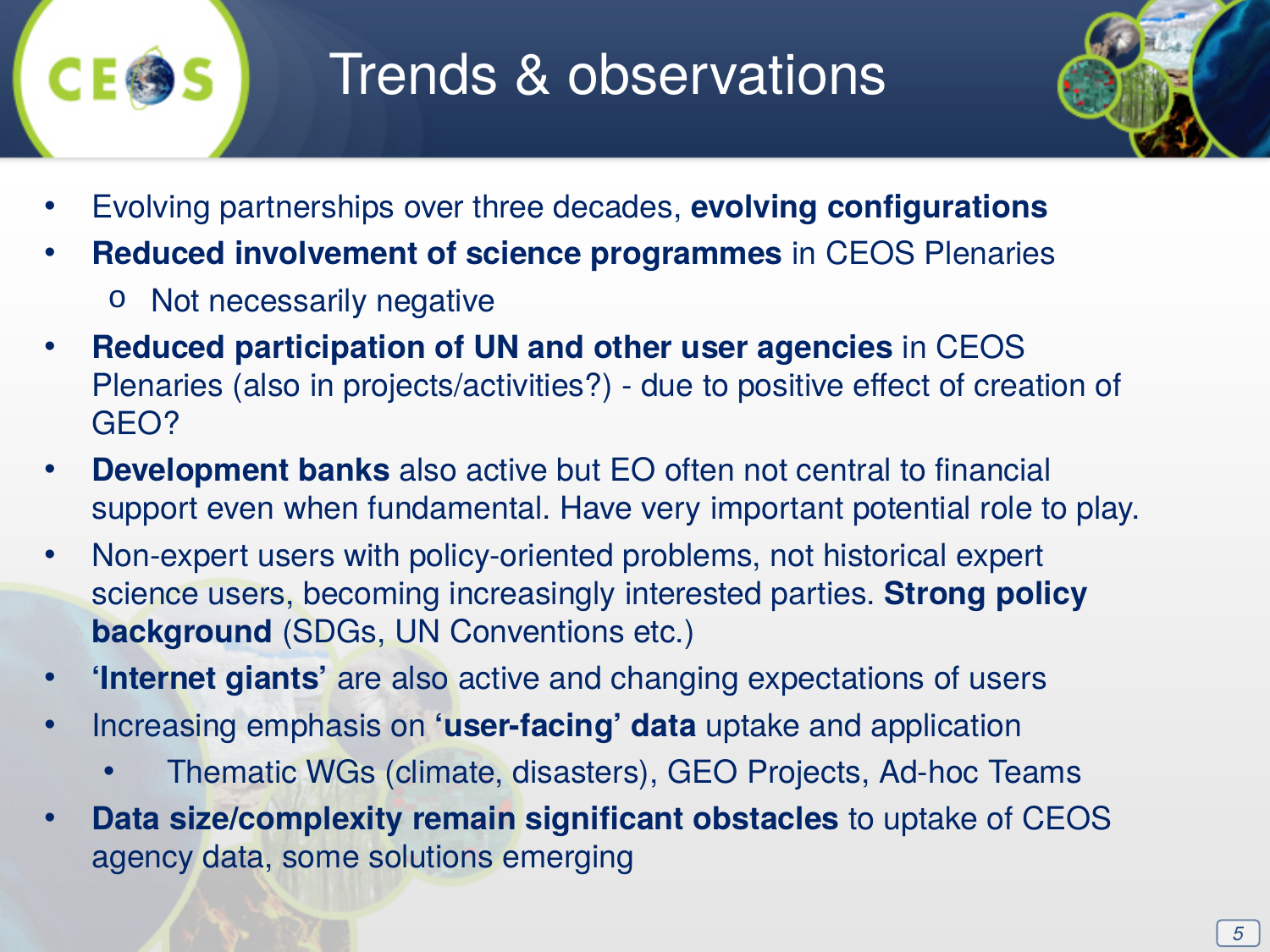

Trends & observations
Evolving partnerships over three decades, evolving configurations
Reduced involvement of science programmes in CEOS Plenaries
Not necessarily negative
Reduced participation of UN and other user agencies in CEOS Plenaries (also in projects/activities?) - due to positive effect of creation of GEO?
Development banks also active but EO often not central to financial support even when fundamental. Have very important potential role to play.
Non-expert users with policy-oriented problems, not historical expert science users, becoming increasingly interested parties. Strong policy background (SDGs, UN Conventions etc.)
‘Internet giants’ are also active and changing expectations of users
Increasing emphasis on ‘user-facing’ data uptake and application
Thematic WGs (climate, disasters), GEO Projects, Ad-hoc Teams
Data size/complexity remain significant obstacles to uptake of CEOS agency data, some solutions emerging

5